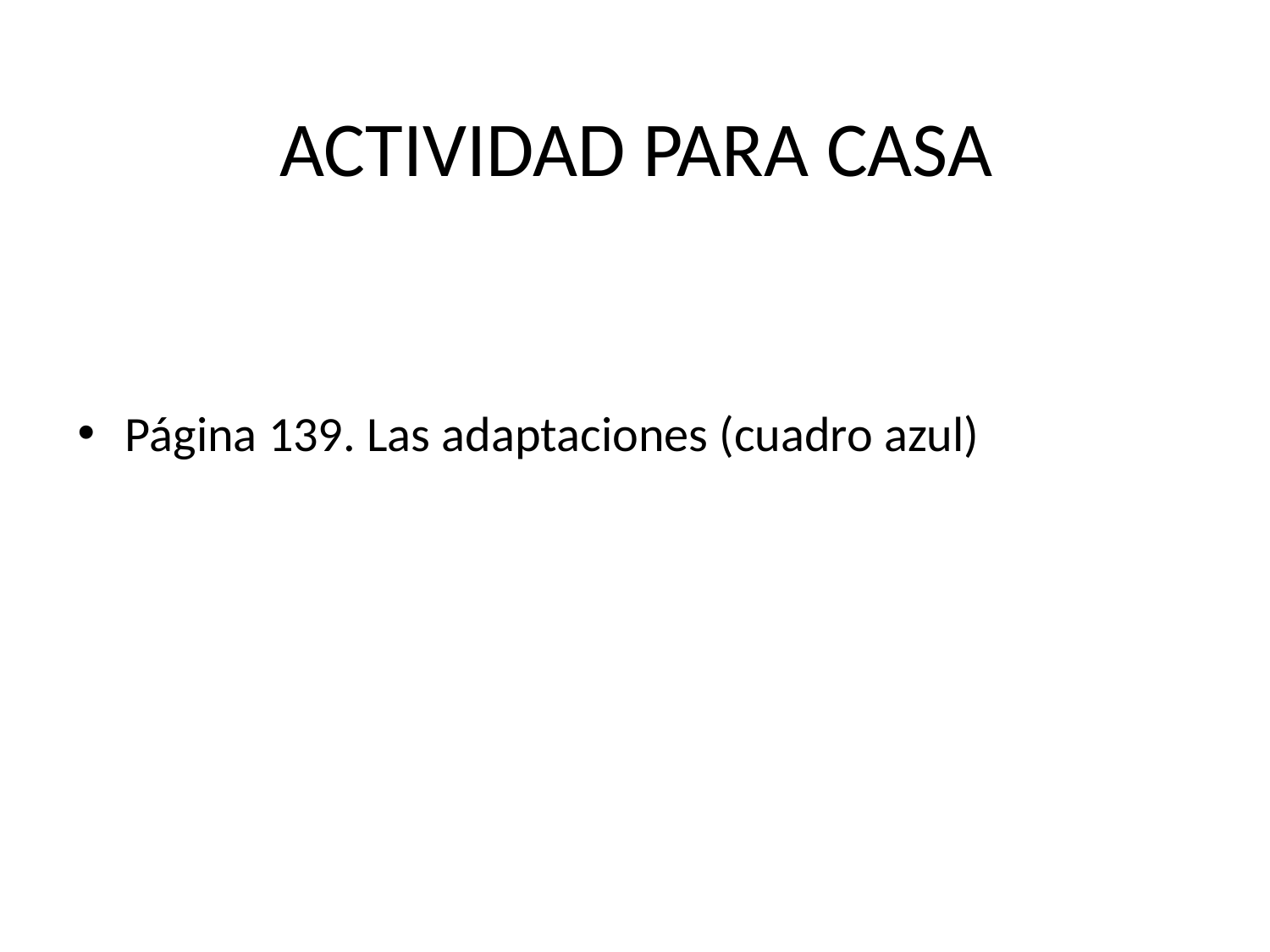

# ACTIVIDAD PARA CASA
Página 139. Las adaptaciones (cuadro azul)